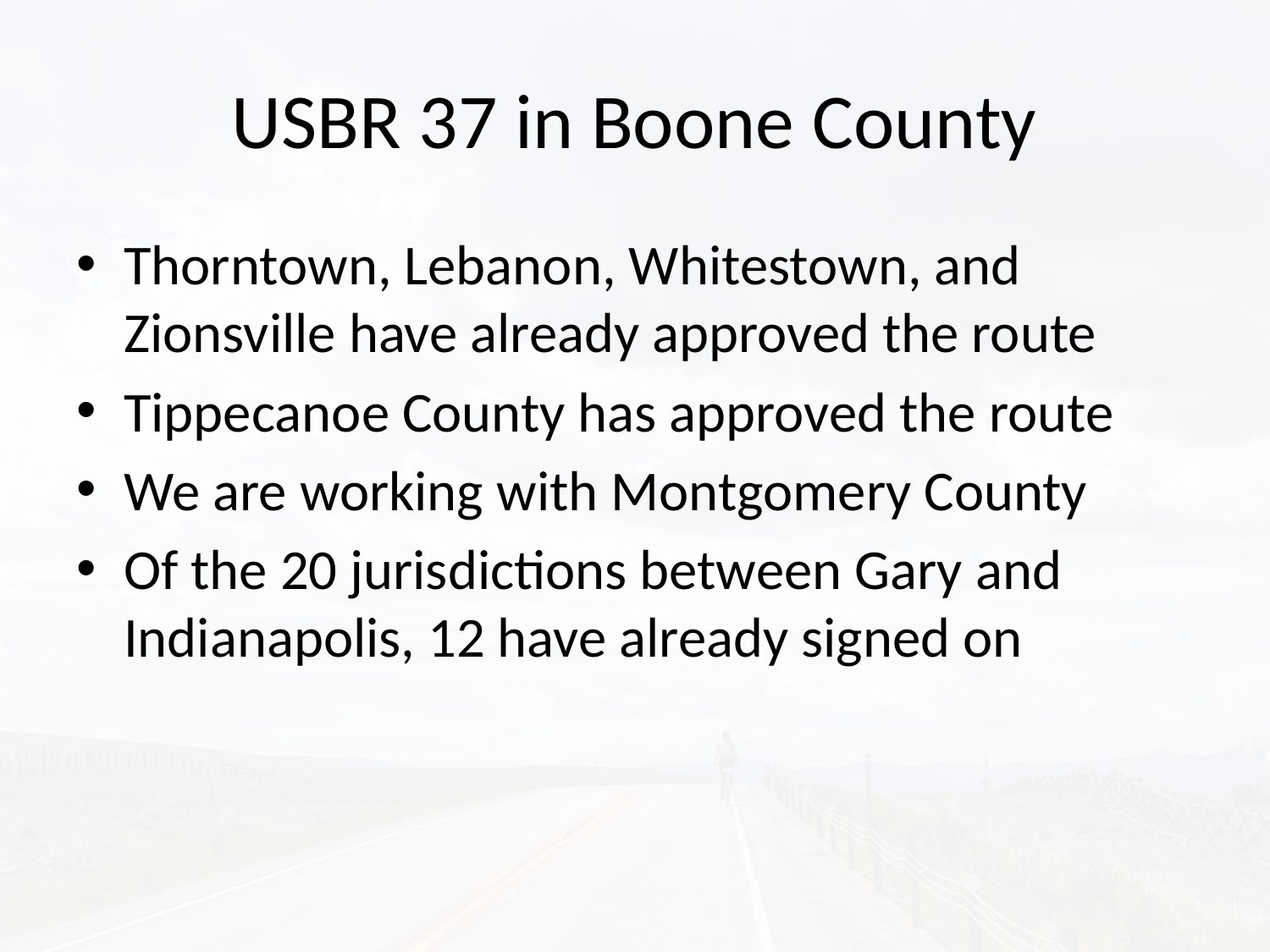

# USBR 37 in Boone County
Thorntown, Lebanon, Whitestown, and Zionsville have already approved the route
Tippecanoe County has approved the route
We are working with Montgomery County
Of the 20 jurisdictions between Gary and Indianapolis, 12 have already signed on